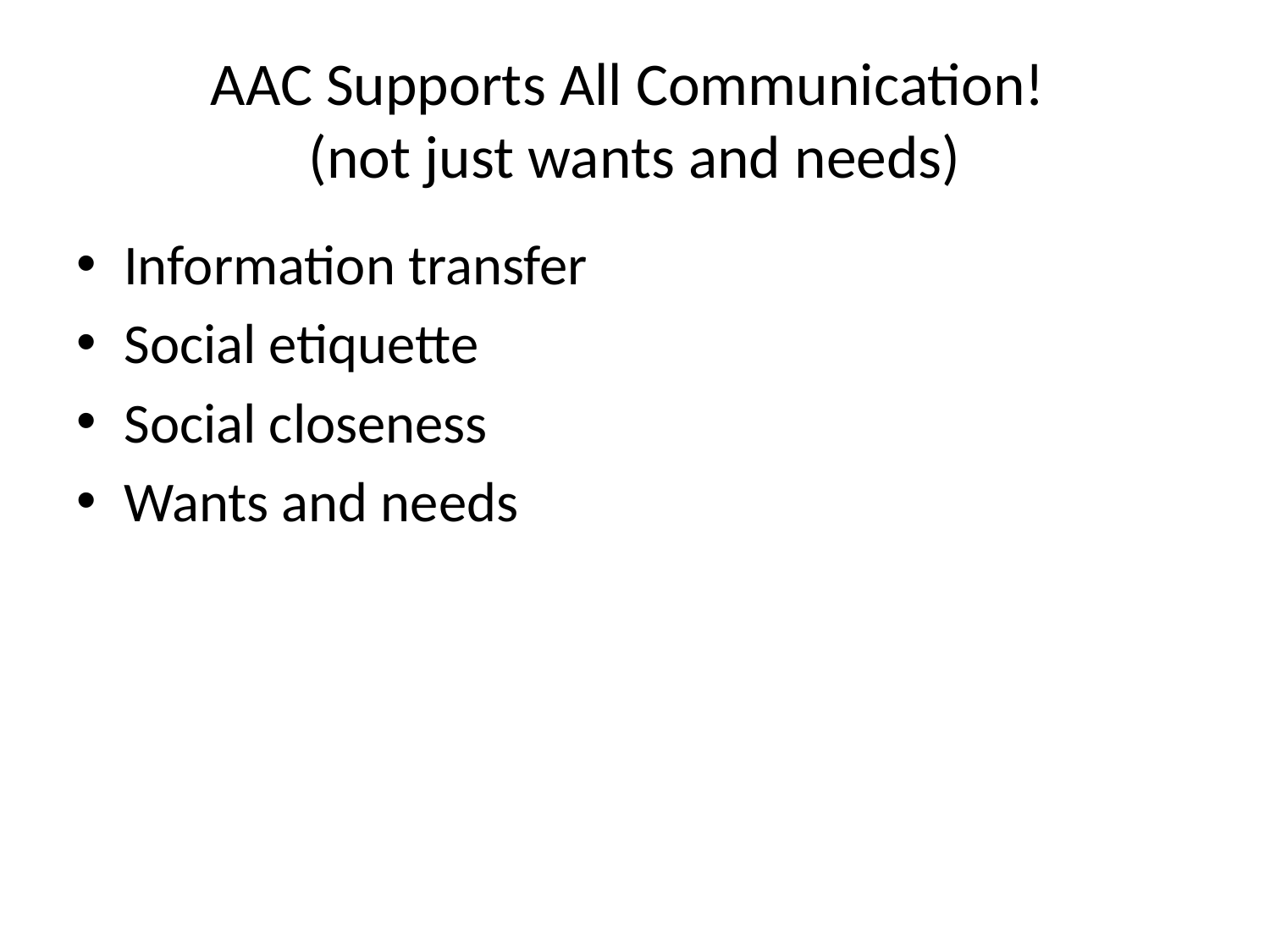

# AAC Supports All Communication! (not just wants and needs)
Information transfer
Social etiquette
Social closeness
Wants and needs